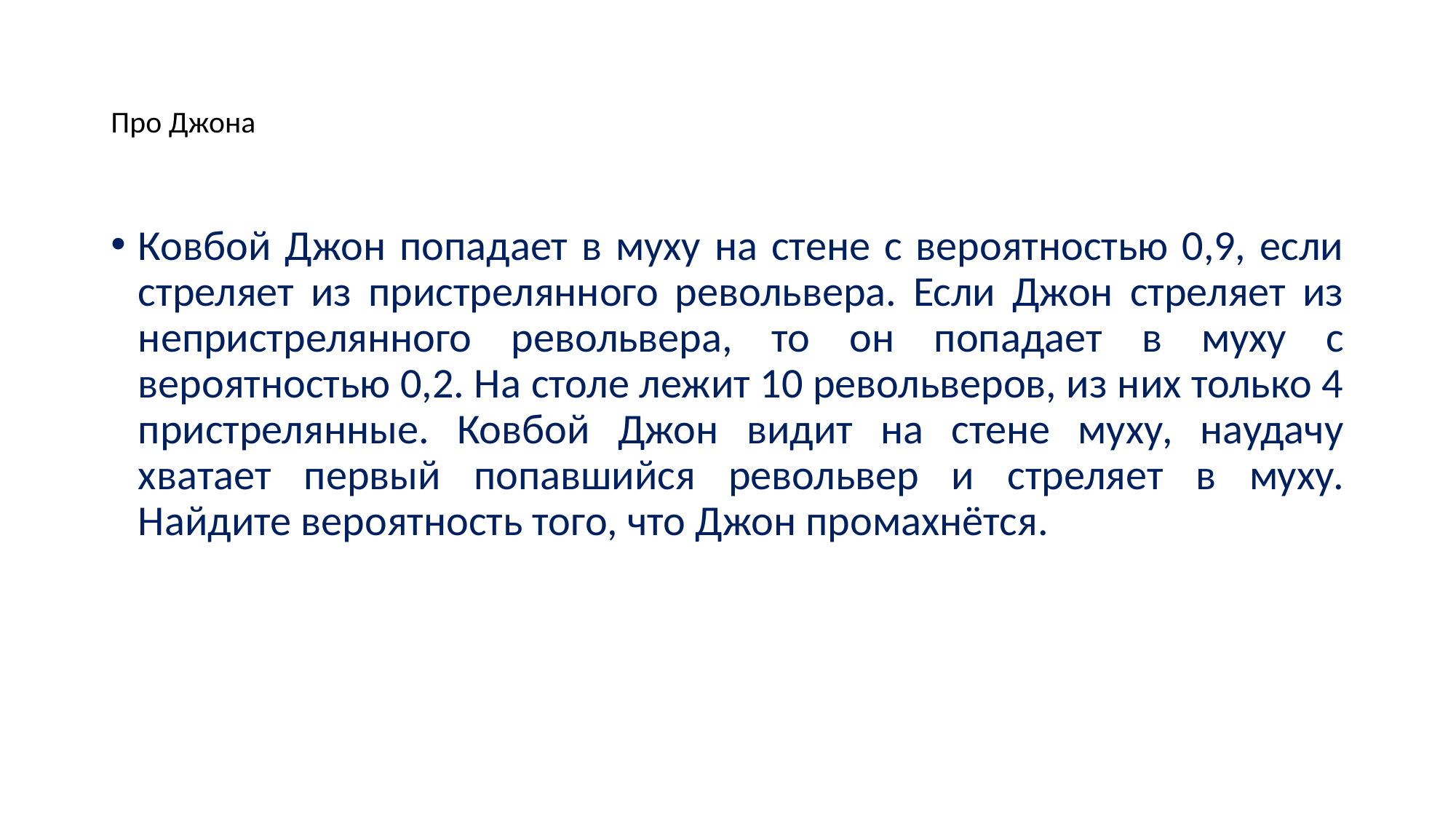

# Про Джона
Ковбой Джон попадает в муху на стене с вероятностью 0,9, если стреляет из пристрелянного револьвера. Если Джон стреляет из непристрелянного револьвера, то он попадает в муху с вероятностью 0,2. На столе лежит 10 револьверов, из них только 4 пристрелянные. Ковбой Джон видит на стене муху, наудачу хватает первый попавшийся револьвер и стреляет в муху. Найдите вероятность того, что Джон промахнётся.